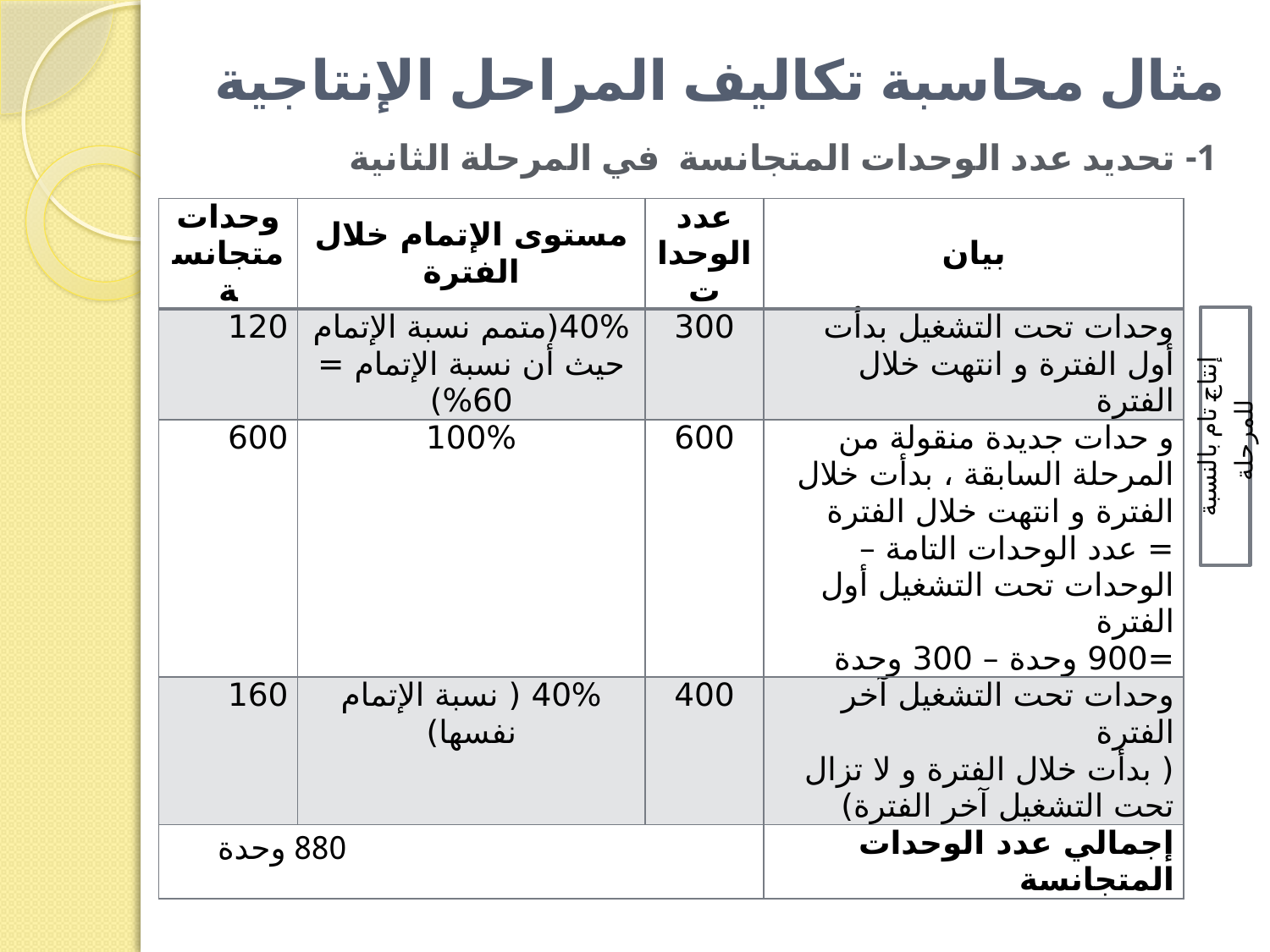

# مثال محاسبة تكاليف المراحل الإنتاجية
1- تحديد عدد الوحدات المتجانسة  في المرحلة الثانية
| وحدات متجانسة | مستوى الإتمام خلال الفترة | عدد الوحدات | بيان |
| --- | --- | --- | --- |
| 120 | 40%(متمم نسبة الإتمام حيث أن نسبة الإتمام = 60%) | 300 | وحدات تحت التشغيل بدأت أول الفترة و انتهت خلال الفترة |
| 600 | 100% | 600 | و حدات جديدة منقولة من المرحلة السابقة ، بدأت خلال الفترة و انتهت خلال الفترة = عدد الوحدات التامة – الوحدات تحت التشغيل أول الفترة =900 وحدة – 300 وحدة |
| 160 | 40% ( نسبة الإتمام نفسها) | 400 | وحدات تحت التشغيل آخر الفترة ( بدأت خلال الفترة و لا تزال تحت التشغيل آخر الفترة) |
| 880 وحدة |  |  | إجمالي عدد الوحدات المتجانسة |
إنتاج تام بالنسبة للمرحلة